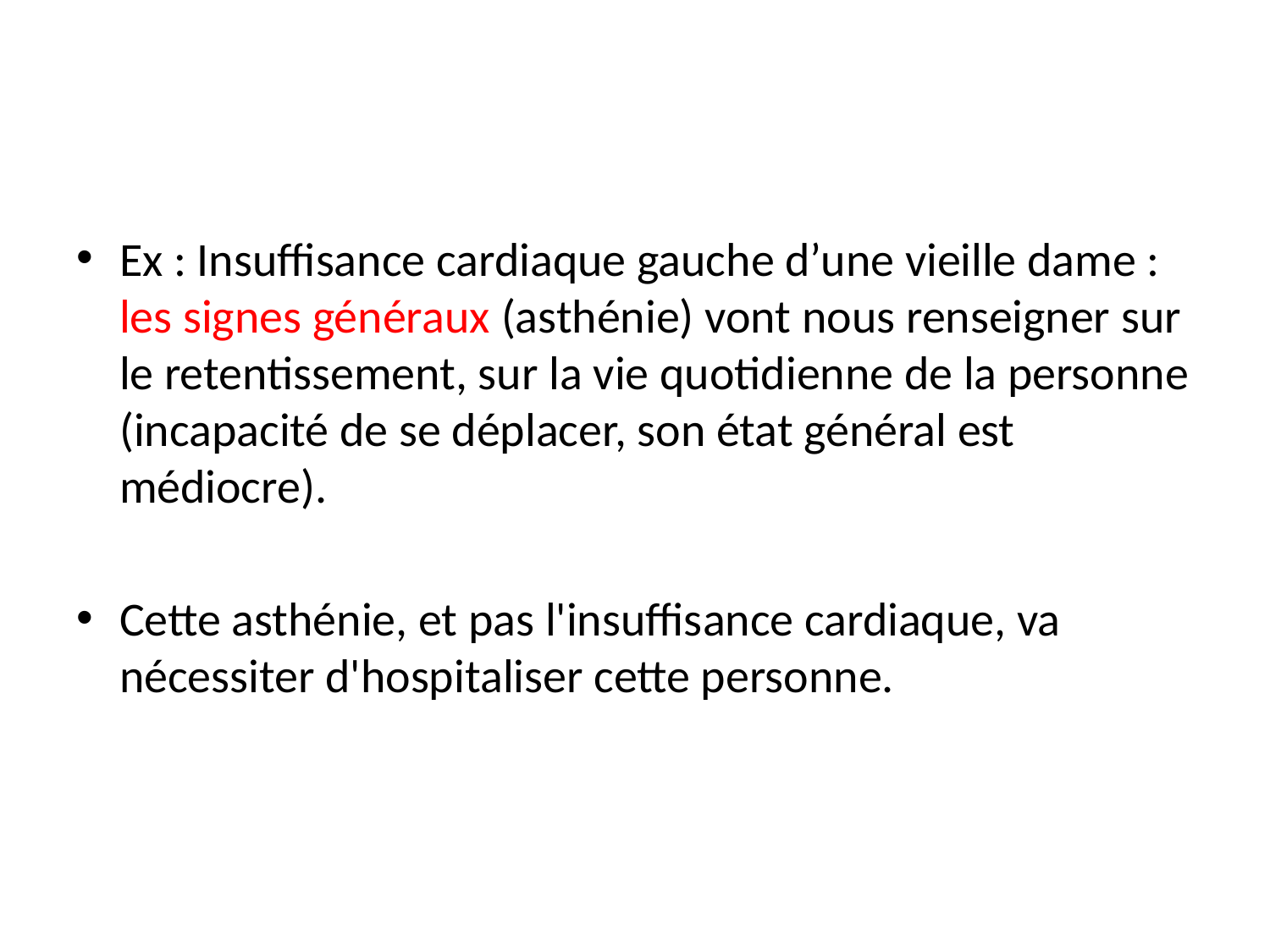

#
Ex : Insuffisance cardiaque gauche d’une vieille dame : les signes généraux (asthénie) vont nous renseigner sur
le retentissement, sur la vie quotidienne de la personne (incapacité de se déplacer, son état général est
médiocre).

Cette asthénie, et pas l'insuffisance cardiaque, va nécessiter d'hospitaliser cette personne.